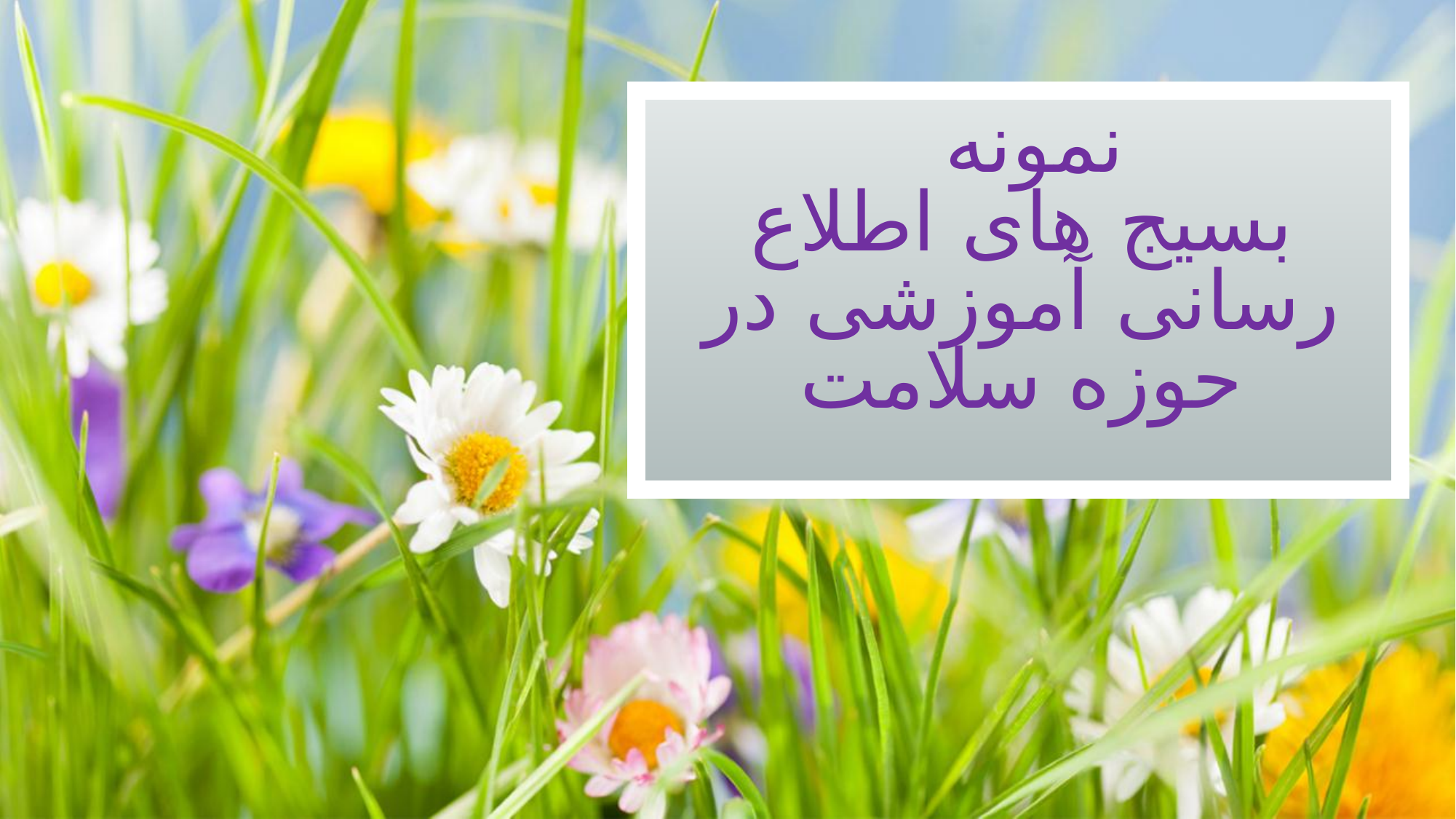

# نمونه بسيج های اطلاع رسانی آموزشی در حوزه سلامت